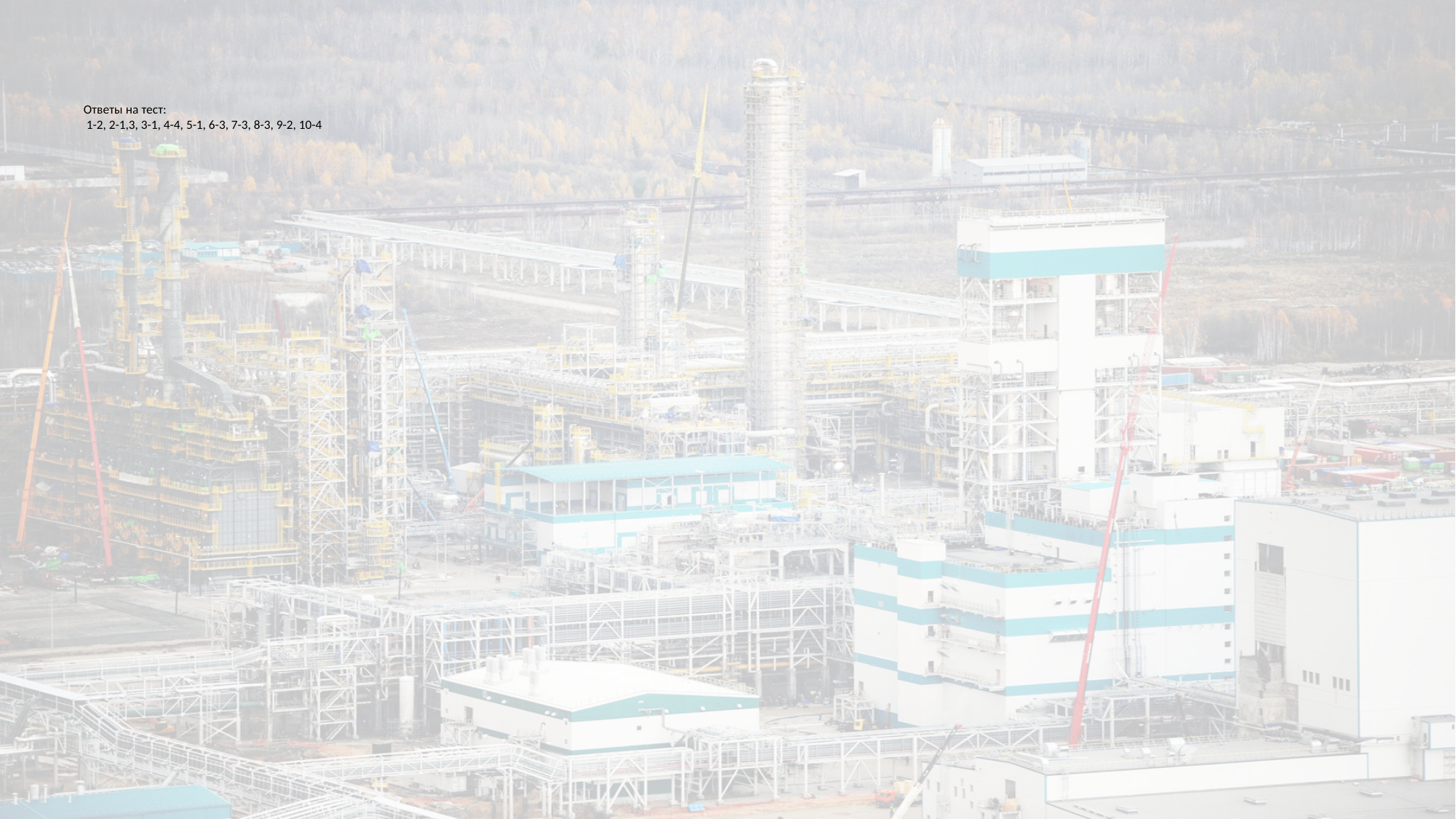

# Ответы на тест: 1-2, 2-1,3, 3-1, 4-4, 5-1, 6-3, 7-3, 8-3, 9-2, 10-4